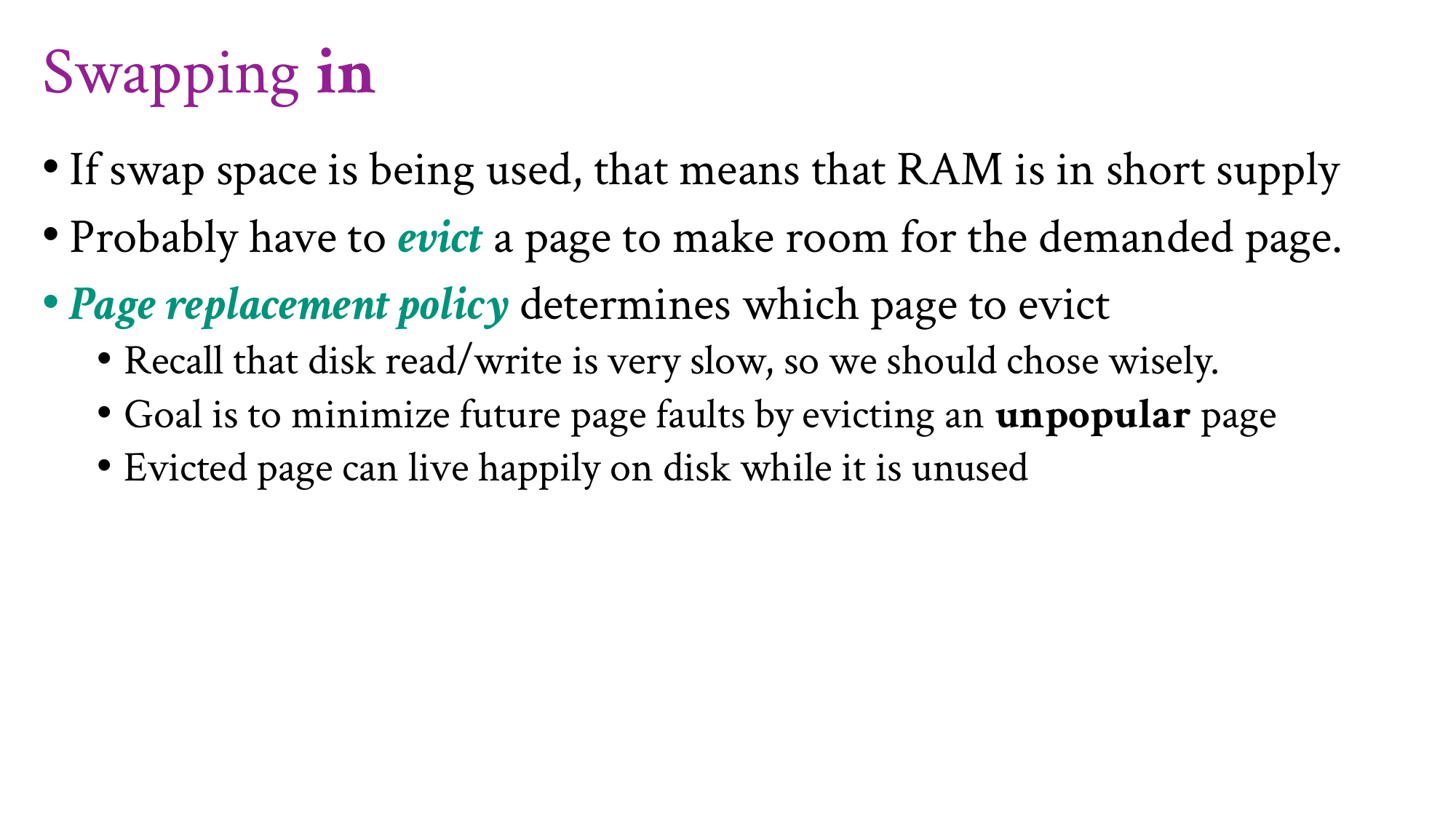

# Swapping in
If swap space is being used, that means that RAM is in short supply
Probably have to evict a page to make room for the demanded page.
Page replacement policy determines which page to evict
Recall that disk read/write is very slow, so we should chose wisely.
Goal is to minimize future page faults by evicting an unpopular page
Evicted page can live happily on disk while it is unused